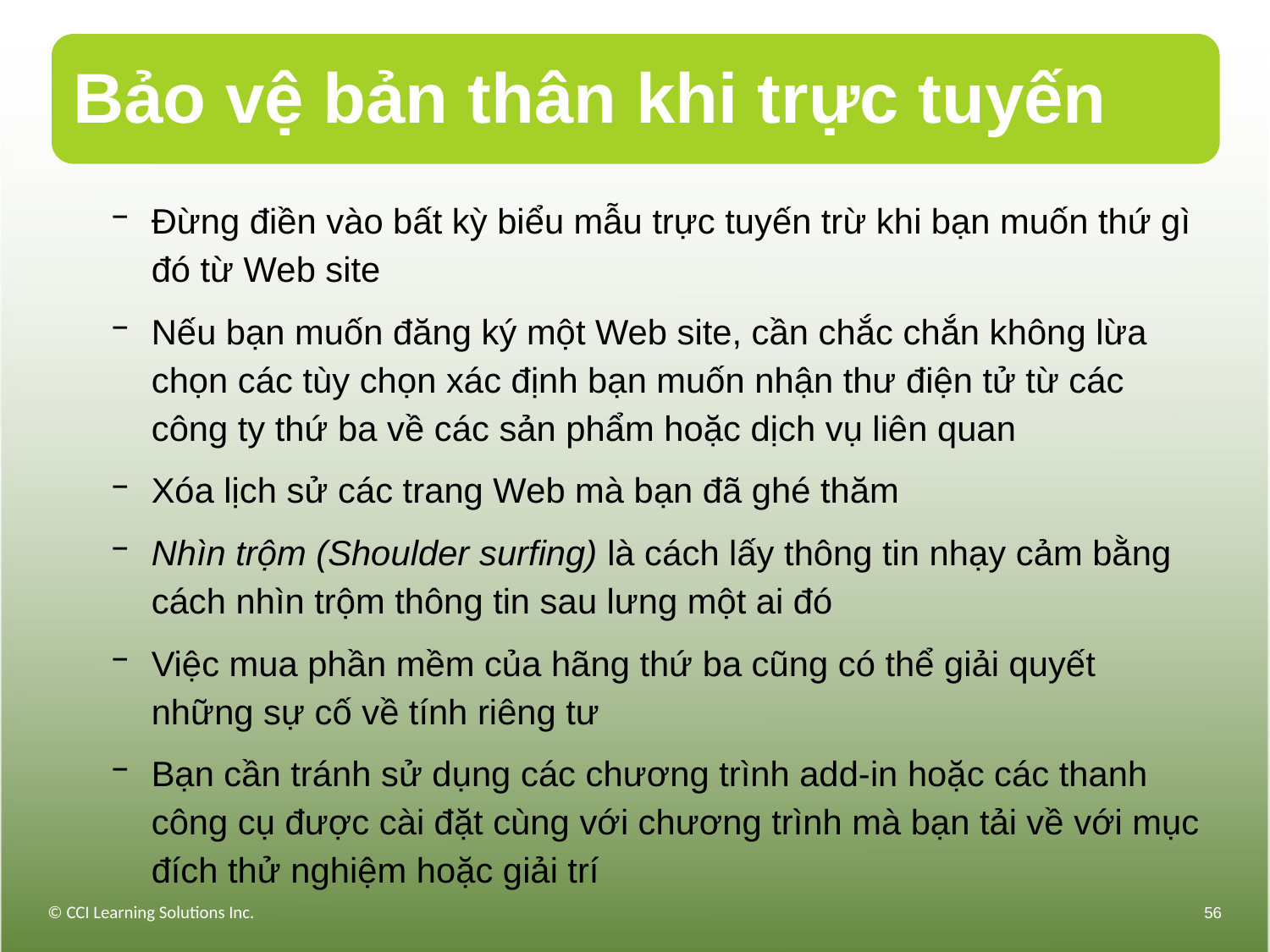

# Bảo vệ bản thân khi trực tuyến
Đừng điền vào bất kỳ biểu mẫu trực tuyến trừ khi bạn muốn thứ gì đó từ Web site
Nếu bạn muốn đăng ký một Web site, cần chắc chắn không lừa chọn các tùy chọn xác định bạn muốn nhận thư điện tử từ các công ty thứ ba về các sản phẩm hoặc dịch vụ liên quan
Xóa lịch sử các trang Web mà bạn đã ghé thăm
Nhìn trộm (Shoulder surfing) là cách lấy thông tin nhạy cảm bằng cách nhìn trộm thông tin sau lưng một ai đó
Việc mua phần mềm của hãng thứ ba cũng có thể giải quyết những sự cố về tính riêng tư
Bạn cần tránh sử dụng các chương trình add-in hoặc các thanh công cụ được cài đặt cùng với chương trình mà bạn tải về với mục đích thử nghiệm hoặc giải trí

© CCI Learning Solutions Inc.
56